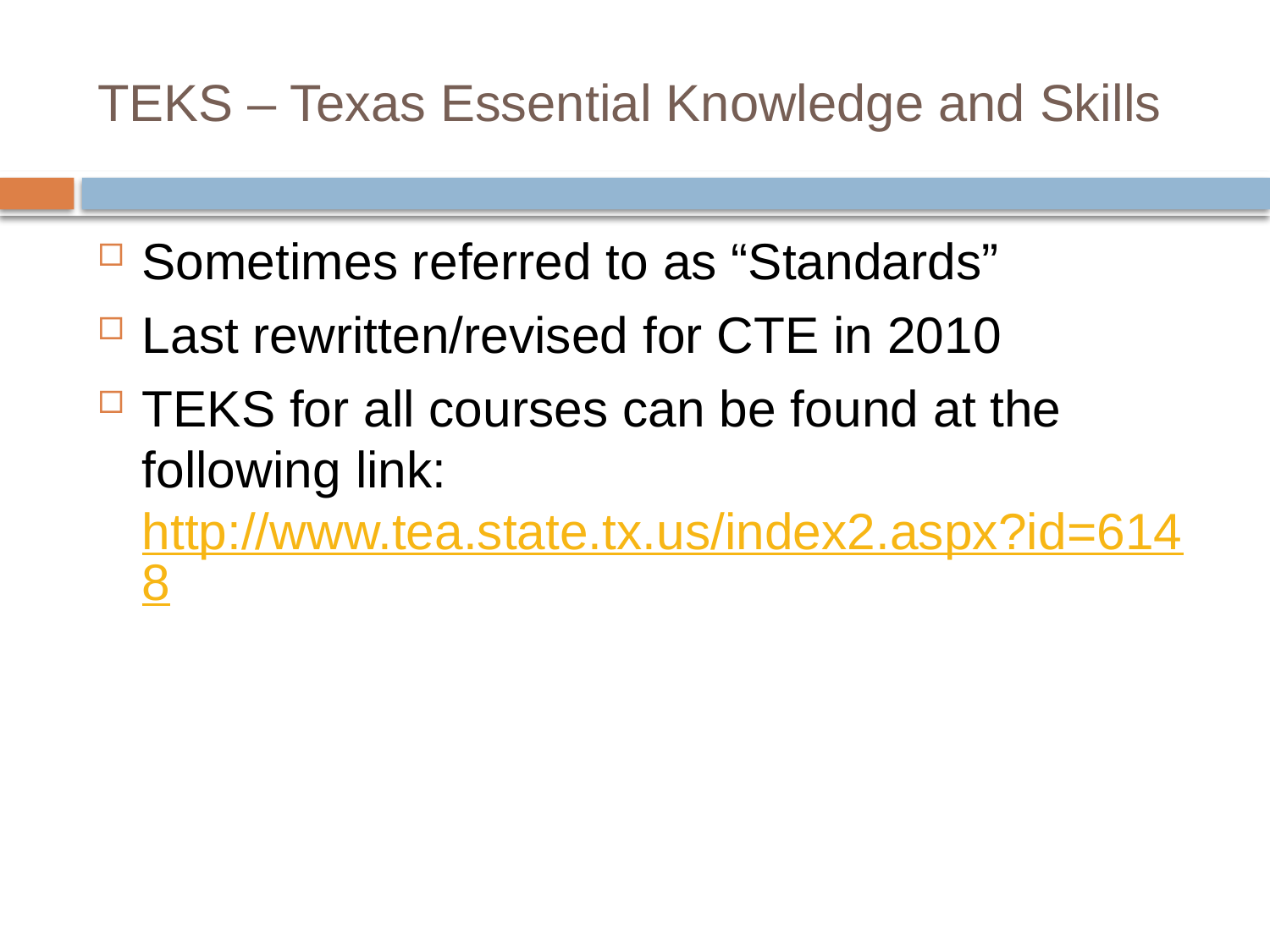

# TEKS – Texas Essential Knowledge and Skills
Sometimes referred to as “Standards”
Last rewritten/revised for CTE in 2010
TEKS for all courses can be found at the following link:  http://www.tea.state.tx.us/index2.aspx?id=6148